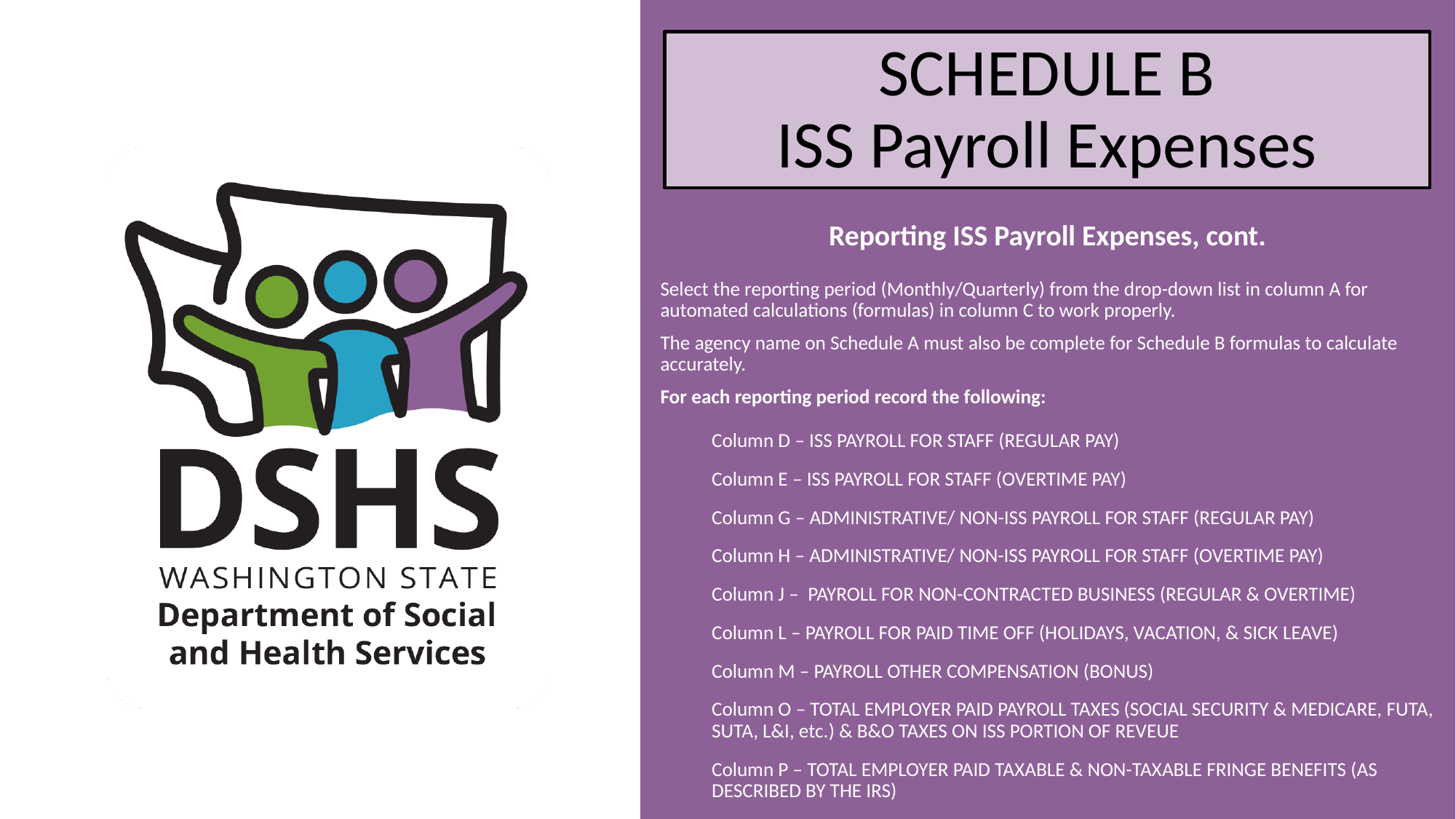

# SCHEDULE B ISS Payroll Expenses
Reporting ISS Payroll Expenses, cont.

Select the reporting period (Monthly/Quarterly) from the drop-down list in column A for automated calculations (formulas) in column C to work properly.
The agency name on Schedule A must also be complete for Schedule B formulas to calculate accurately.
For each reporting period record the following:

Column D – ISS PAYROLL FOR STAFF (REGULAR PAY)

Column E – ISS PAYROLL FOR STAFF (OVERTIME PAY)

Column G – ADMINISTRATIVE/ NON-ISS PAYROLL FOR STAFF (REGULAR PAY)

Column H – ADMINISTRATIVE/ NON-ISS PAYROLL FOR STAFF (OVERTIME PAY)

Column J –  PAYROLL FOR NON-CONTRACTED BUSINESS (REGULAR & OVERTIME)

Column L – PAYROLL FOR PAID TIME OFF (HOLIDAYS, VACATION, & SICK LEAVE)

Column M – PAYROLL OTHER COMPENSATION (BONUS)

Column O – TOTAL EMPLOYER PAID PAYROLL TAXES (SOCIAL SECURITY & MEDICARE, FUTA, SUTA, L&I, etc.) & B&O TAXES ON ISS PORTION OF REVEUE

Column P – TOTAL EMPLOYER PAID TAXABLE & NON-TAXABLE FRINGE BENEFITS (AS DESCRIBED BY THE IRS)